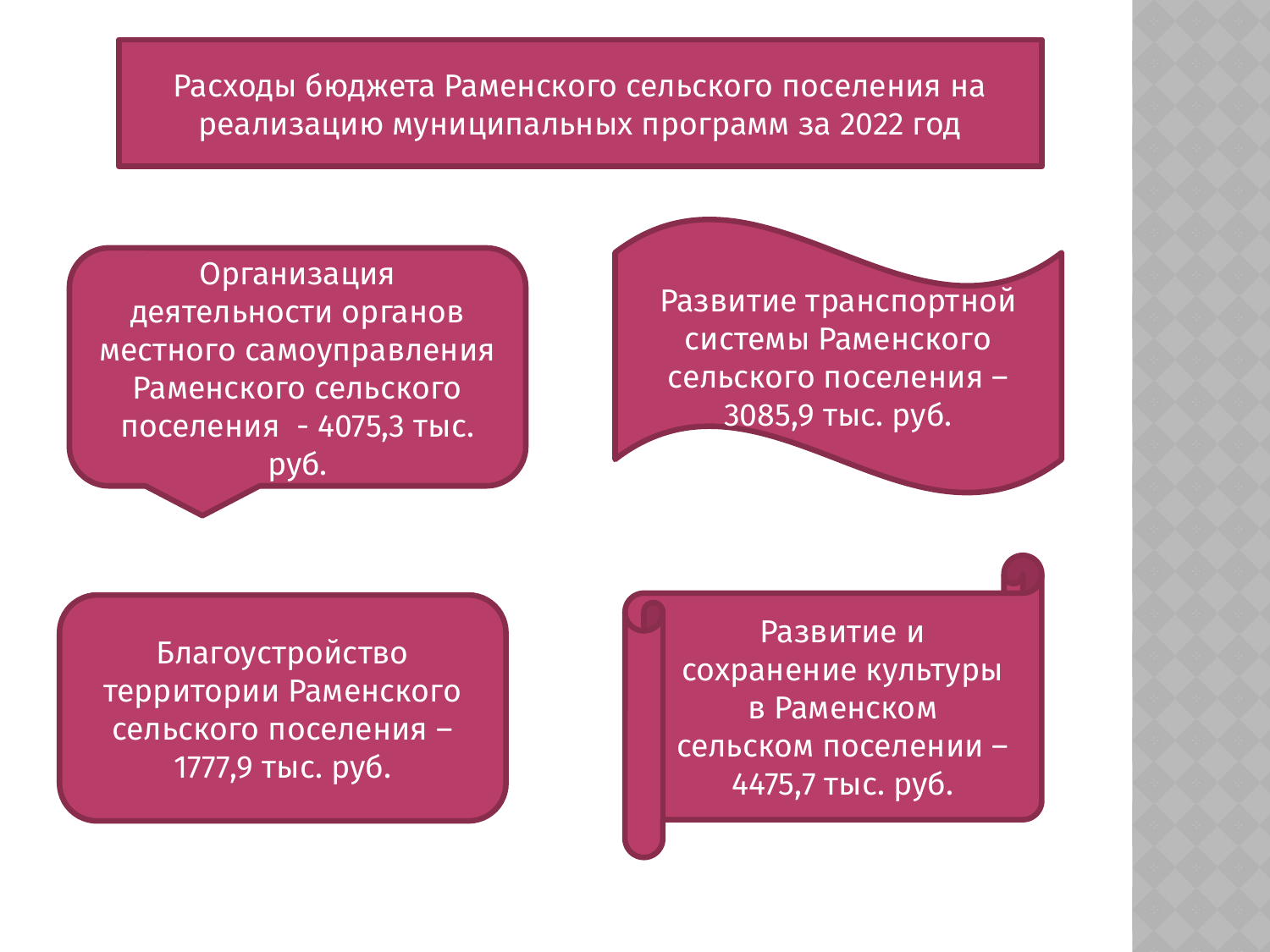

Расходы бюджета Раменского сельского поселения на реализацию муниципальных программ за 2022 год
Развитие транспортной системы Раменского сельского поселения – 3085,9 тыс. руб.
Организация деятельности органов местного самоуправления Раменского сельского поселения  - 4075,3 тыс. руб.

Развитие и сохранение культуры в Раменском сельском поселении – 4475,7 тыс. руб.
Благоустройство территории Раменского сельского поселения – 1777,9 тыс. руб.